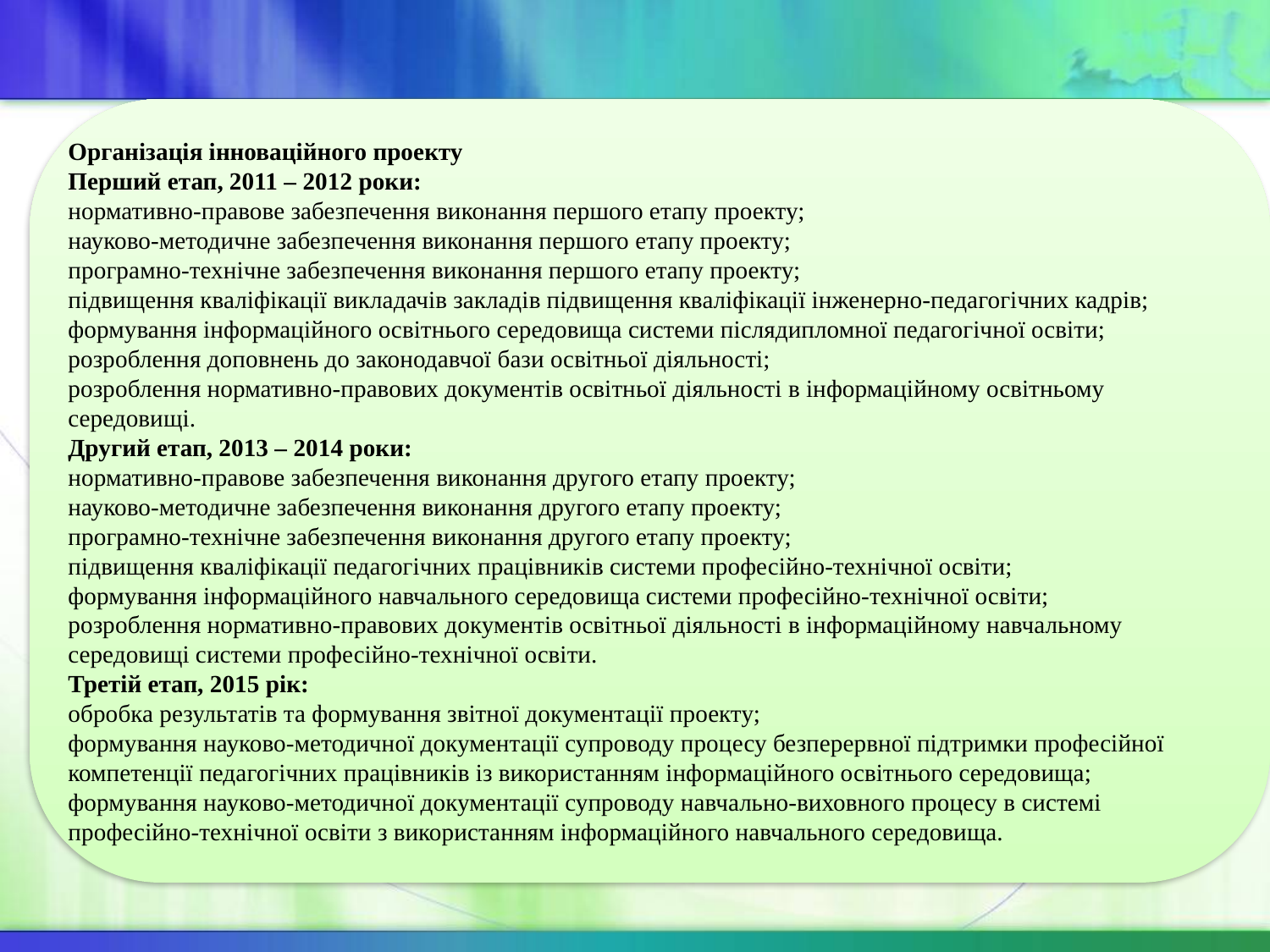

Організація інноваційного проекту
Перший етап, 2011 – 2012 роки:
нормативно-правове забезпечення виконання першого етапу проекту;
науково-методичне забезпечення виконання першого етапу проекту;
програмно-технічне забезпечення виконання першого етапу проекту;
підвищення кваліфікації викладачів закладів підвищення кваліфікації інженерно-педагогічних кадрів;
формування інформаційного освітнього середовища системи післядипломної педагогічної освіти;
розроблення доповнень до законодавчої бази освітньої діяльності;
розроблення нормативно-правових документів освітньої діяльності в інформаційному освітньому середовищі.
Другий етап, 2013 – 2014 роки:
нормативно-правове забезпечення виконання другого етапу проекту;
науково-методичне забезпечення виконання другого етапу проекту;
програмно-технічне забезпечення виконання другого етапу проекту;
підвищення кваліфікації педагогічних працівників системи професійно-технічної освіти;
формування інформаційного навчального середовища системи професійно-технічної освіти;
розроблення нормативно-правових документів освітньої діяльності в інформаційному навчальному середовищі системи професійно-технічної освіти.
Третій етап, 2015 рік:
обробка результатів та формування звітної документації проекту;
формування науково-методичної документації супроводу процесу безперервної підтримки професійної компетенції педагогічних працівників із використанням інформаційного освітнього середовища;
формування науково-методичної документації супроводу навчально-виховного процесу в системі професійно-технічної освіти з використанням інформаційного навчального середовища.